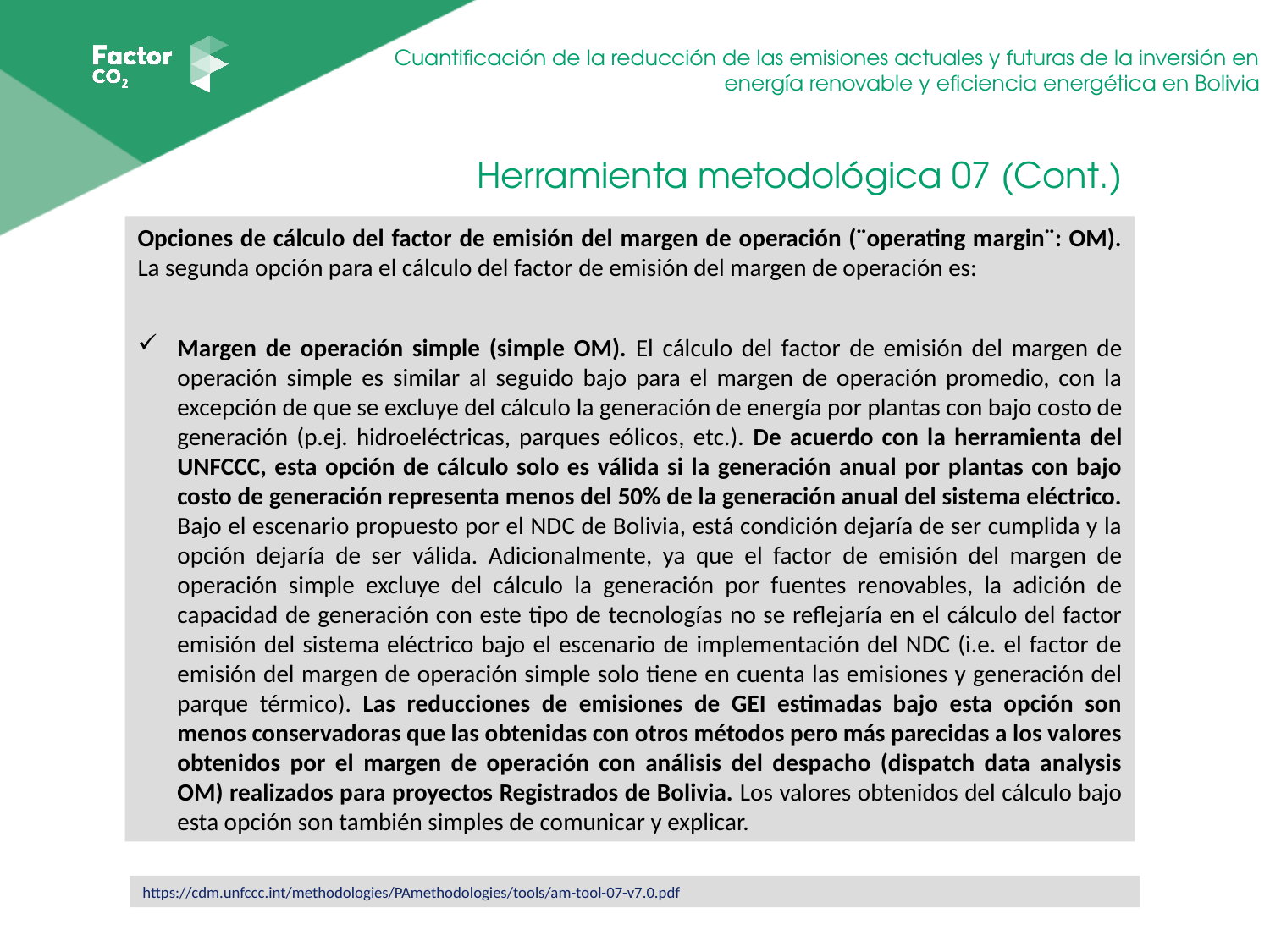

Herramienta metodológica 07 (Cont.)
Opciones de cálculo del factor de emisión del margen de operación (¨operating margin¨: OM). La segunda opción para el cálculo del factor de emisión del margen de operación es:

Margen de operación simple (simple OM). El cálculo del factor de emisión del margen de operación simple es similar al seguido bajo para el margen de operación promedio, con la excepción de que se excluye del cálculo la generación de energía por plantas con bajo costo de generación (p.ej. hidroeléctricas, parques eólicos, etc.). De acuerdo con la herramienta del UNFCCC, esta opción de cálculo solo es válida si la generación anual por plantas con bajo costo de generación representa menos del 50% de la generación anual del sistema eléctrico. Bajo el escenario propuesto por el NDC de Bolivia, está condición dejaría de ser cumplida y la opción dejaría de ser válida. Adicionalmente, ya que el factor de emisión del margen de operación simple excluye del cálculo la generación por fuentes renovables, la adición de capacidad de generación con este tipo de tecnologías no se reflejaría en el cálculo del factor emisión del sistema eléctrico bajo el escenario de implementación del NDC (i.e. el factor de emisión del margen de operación simple solo tiene en cuenta las emisiones y generación del parque térmico). Las reducciones de emisiones de GEI estimadas bajo esta opción son menos conservadoras que las obtenidas con otros métodos pero más parecidas a los valores obtenidos por el margen de operación con análisis del despacho (dispatch data analysis OM) realizados para proyectos Registrados de Bolivia. Los valores obtenidos del cálculo bajo esta opción son también simples de comunicar y explicar.
https://cdm.unfccc.int/methodologies/PAmethodologies/tools/am-tool-07-v7.0.pdf